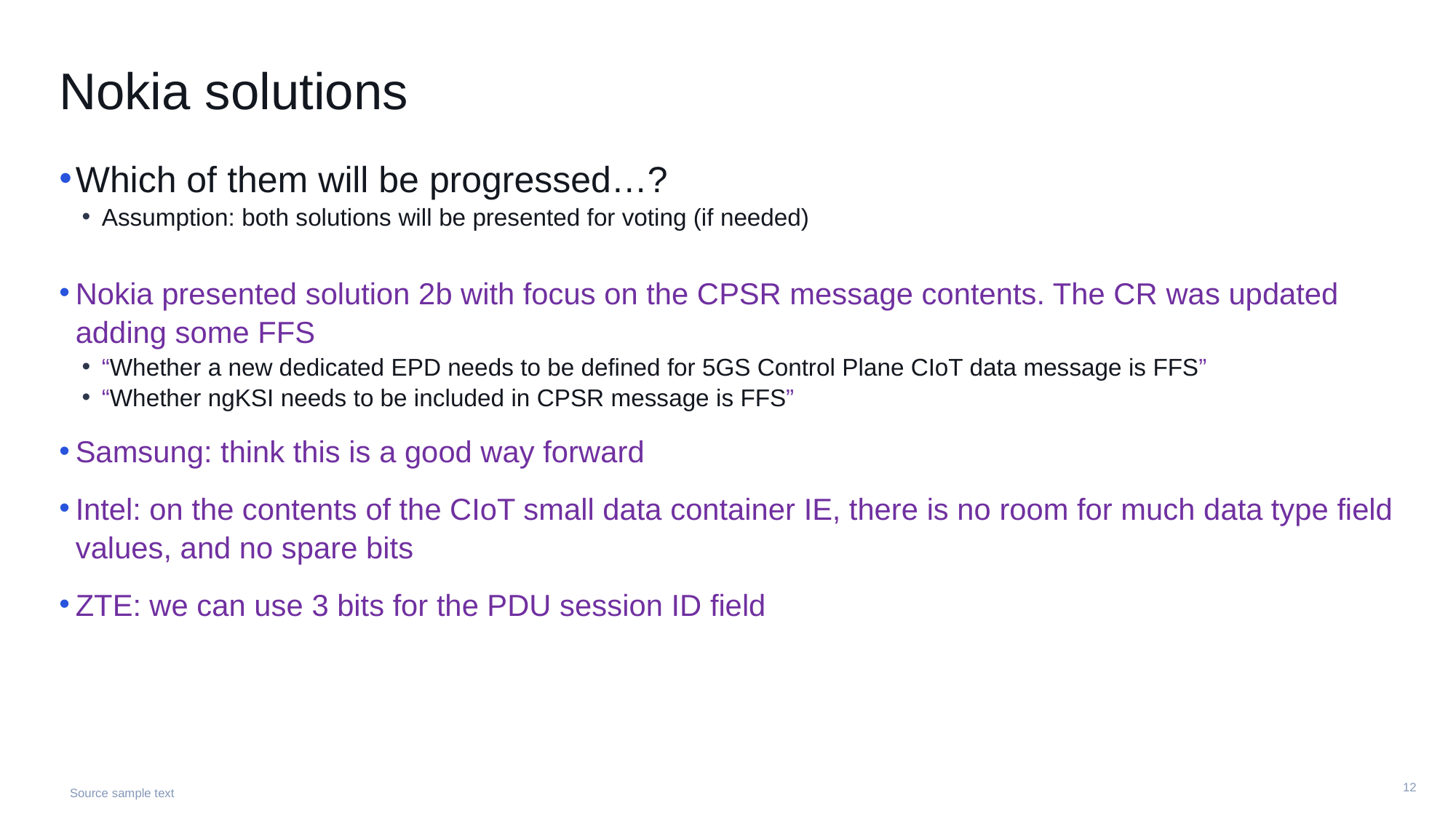

# Nokia solutions
Which of them will be progressed…?
Assumption: both solutions will be presented for voting (if needed)
Nokia presented solution 2b with focus on the CPSR message contents. The CR was updated adding some FFS
“Whether a new dedicated EPD needs to be defined for 5GS Control Plane CIoT data message is FFS”
“Whether ngKSI needs to be included in CPSR message is FFS”
Samsung: think this is a good way forward
Intel: on the contents of the CIoT small data container IE, there is no room for much data type field values, and no spare bits
ZTE: we can use 3 bits for the PDU session ID field

Source sample text